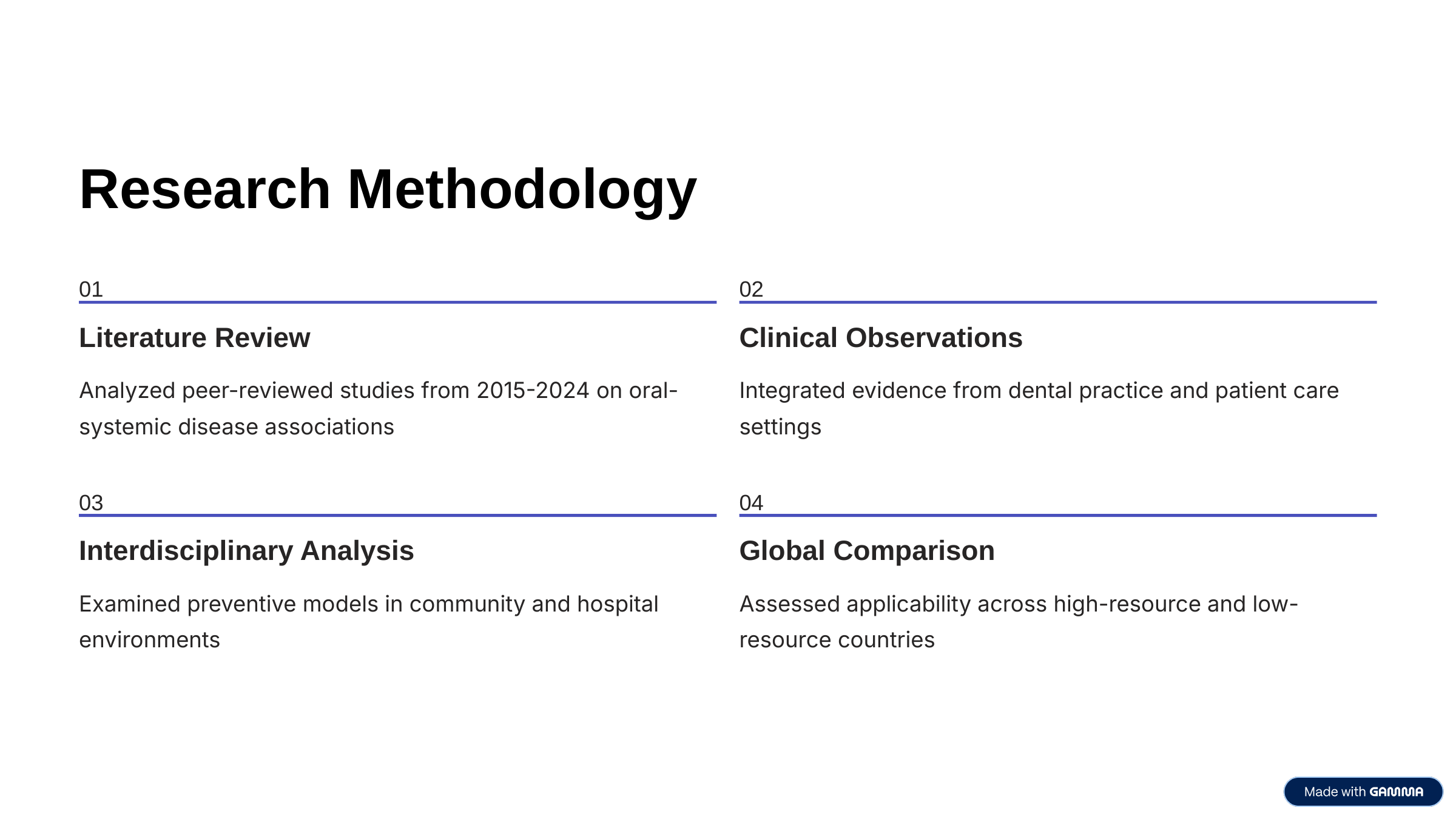

Research Methodology
01
02

Literature Review
Clinical Observations
Analyzed peer-reviewed studies from 2015-2024 on oral-systemic disease associations
Integrated evidence from dental practice and patient care settings
03
04

Interdisciplinary Analysis
Global Comparison
Examined preventive models in community and hospital environments
Assessed applicability across high-resource and low-resource countries